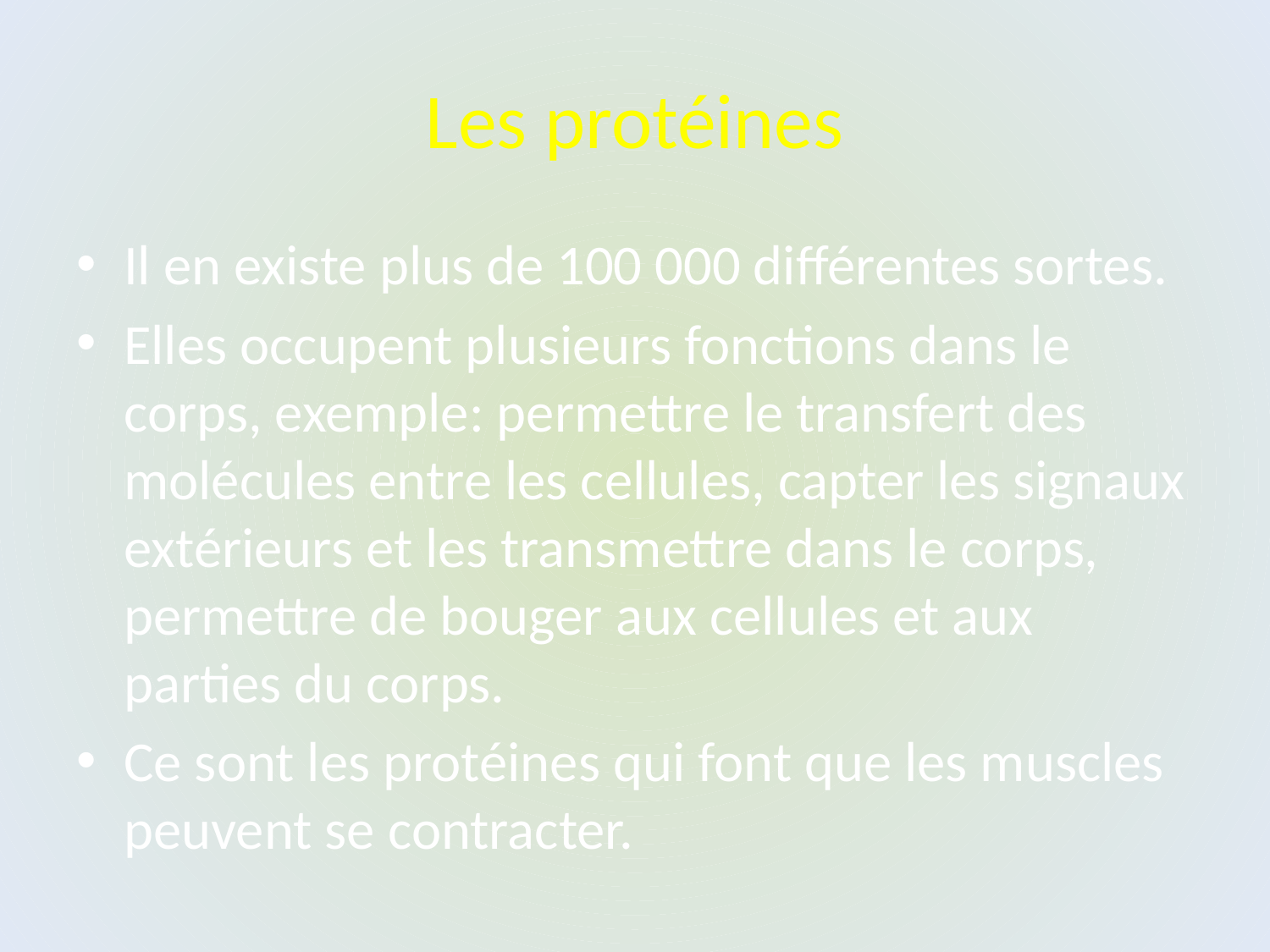

# Les protéines
Il en existe plus de 100 000 différentes sortes.
Elles occupent plusieurs fonctions dans le corps, exemple: permettre le transfert des molécules entre les cellules, capter les signaux extérieurs et les transmettre dans le corps, permettre de bouger aux cellules et aux parties du corps.
Ce sont les protéines qui font que les muscles peuvent se contracter.